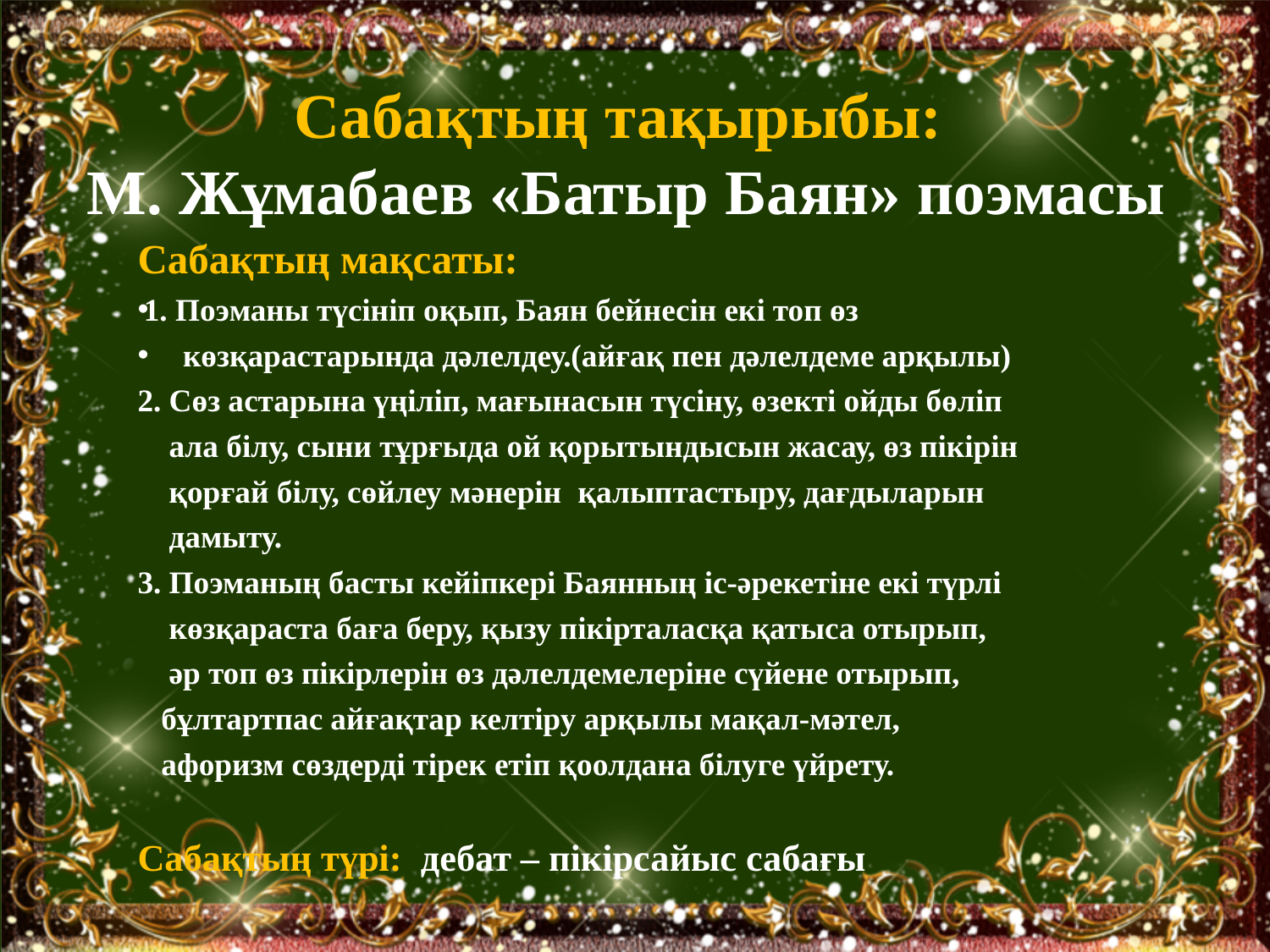

# Сабақтың тақырыбы: М. Жұмабаев «Батыр Баян» поэмасы
Сабақтың мақсаты:
1. Поэманы түсініп оқып, Баян бейнесін екі топ өз
     көзқарастарында дәлелдеу.(айғақ пен дәлелдеме арқылы)
2. Сөз астарына үңіліп, мағынасын түсіну, өзекті ойды бөліп
    ала білу, сыни тұрғыда ой қорытындысын жасау, өз пікірін
    қорғай білу, сөйлеу мәнерін  қалыптастыру, дағдыларын
    дамыту.
3. Поэманың басты кейіпкері Баянның іс-әрекетіне екі түрлі
    көзқараста баға беру, қызу пікірталасқа қатыса отырып,
    әр топ өз пікірлерін өз дәлелдемелеріне сүйене отырып,
   бұлтартпас айғақтар келтіру арқылы мақал-мәтел,
   афоризм сөздерді тірек етіп қоолдана білуге үйрету.

Сабақтың түрі:  дебат – пікірсайыс сабағы